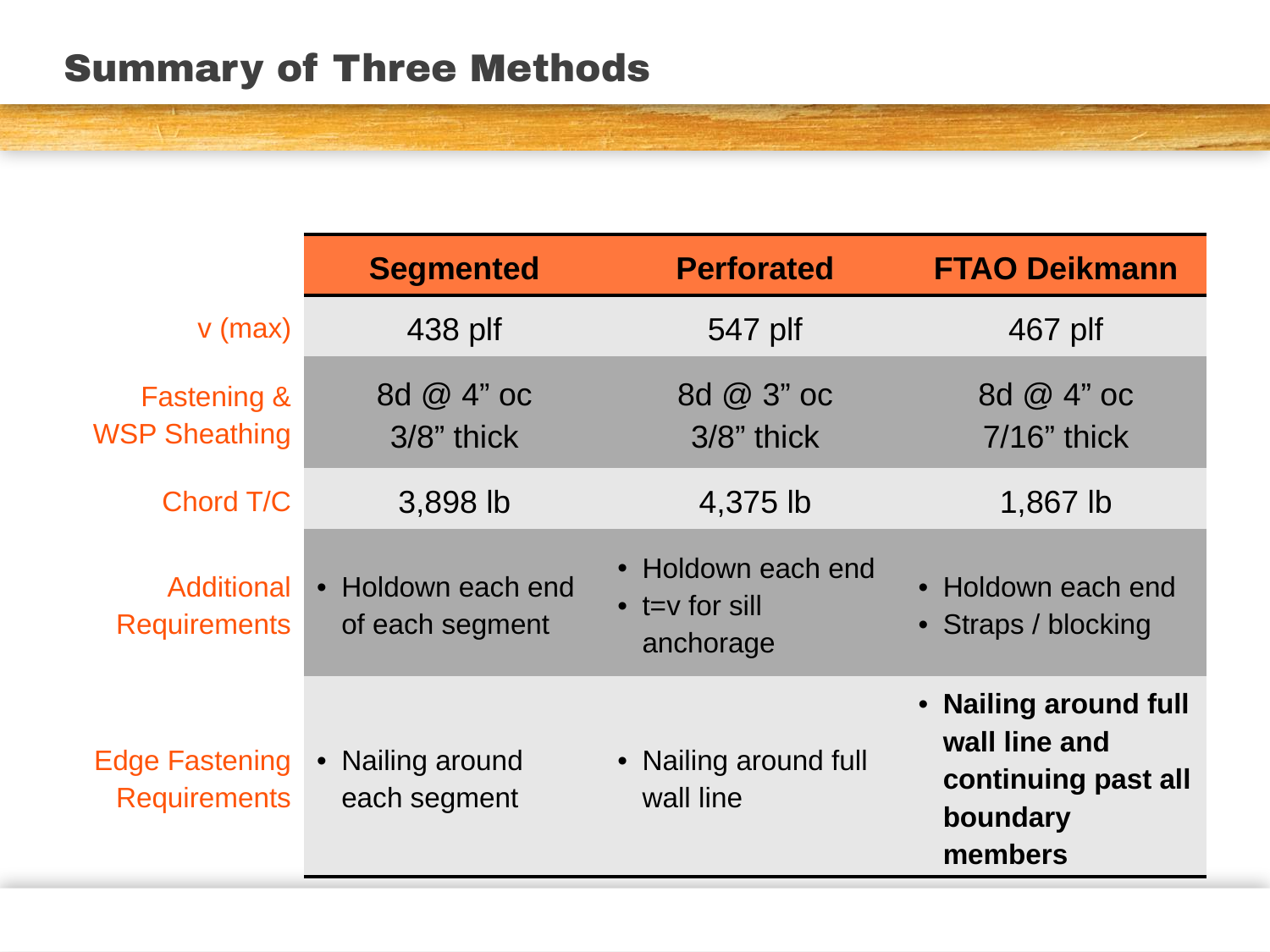

# Summary of Three Methods
|  | Segmented | Perforated | FTAO Deikmann |
| --- | --- | --- | --- |
| v (max) | 438 plf | 547 plf | 467 plf |
| Fastening & WSP Sheathing | 8d @ 4” oc 3/8” thick | 8d @ 3” oc 3/8” thick | 8d @ 4” oc 7/16” thick |
| Chord T/C | 3,898 lb | 4,375 lb | 1,867 lb |
| Additional Requirements | Holdown each end of each segment | Holdown each end t=v for sill anchorage | Holdown each end Straps / blocking |
| Edge Fastening Requirements | Nailing around each segment | Nailing around full wall line | Nailing around full wall line and continuing past all boundary members |